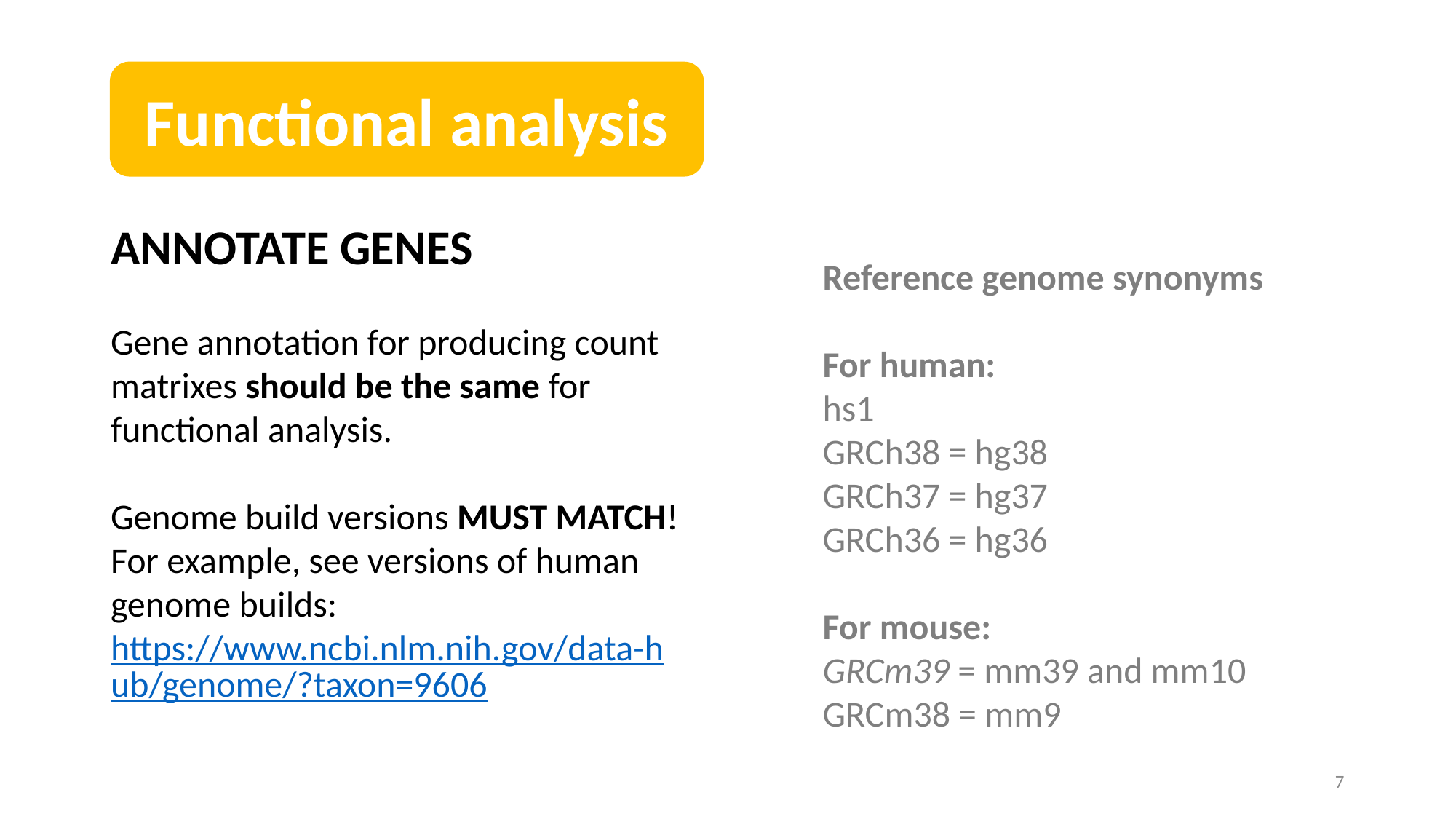

Functional analysis
ANNOTATE GENES

Gene annotation for producing count matrixes should be the same for functional analysis.

Genome build versions MUST MATCH!
For example, see versions of human genome builds:
https://www.ncbi.nlm.nih.gov/data-hub/genome/?taxon=9606

Reference genome synonyms

For human:
hs1
GRCh38 = hg38
GRCh37 = hg37
GRCh36 = hg36

For mouse:
GRCm39 = mm39 and mm10
GRCm38 = mm9
7